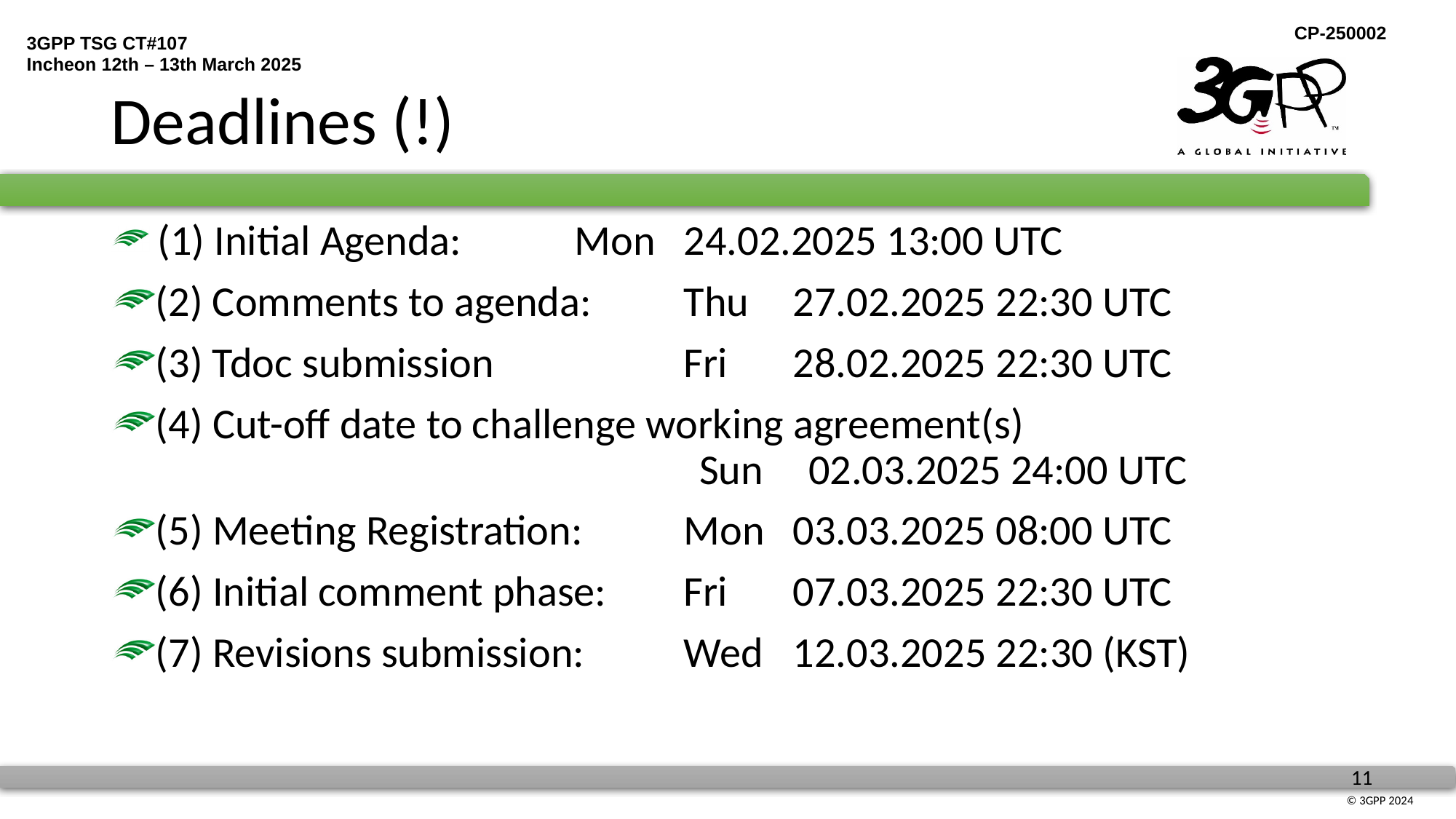

# Deadlines (!)
 (1) Initial Agenda:		Mon	24.02.2025 13:00 UTC
(2) Comments to agenda:	Thu 	27.02.2025 22:30 UTC
(3) Tdoc submission		Fri 	28.02.2025 22:30 UTC
(4) Cut-off date to challenge working agreement(s)
					Sun 	02.03.2025 24:00 UTC
(5) Meeting Registration:	Mon	03.03.2025 08:00 UTC
(6) Initial comment phase:	Fri 	07.03.2025 22:30 UTC
(7) Revisions submission: 	Wed	12.03.2025 22:30 (KST)